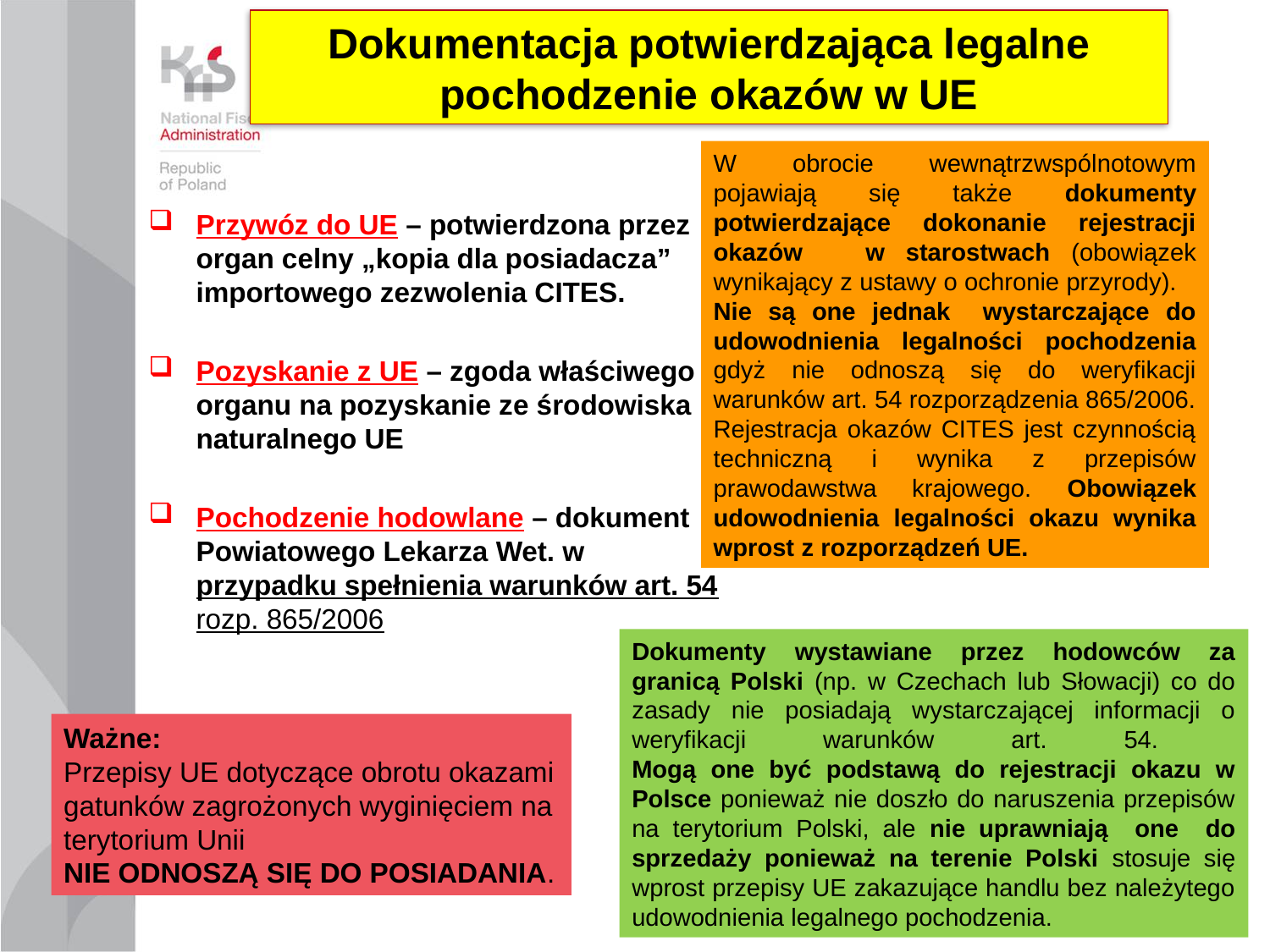

Dokumentacja potwierdzająca legalne pochodzenie okazów w UE
W obrocie wewnątrzwspólnotowym pojawiają się także dokumenty potwierdzające dokonanie rejestracji okazów   w starostwach (obowiązek wynikający z ustawy o ochronie przyrody).
Nie są one jednak  wystarczające do udowodnienia legalności pochodzenia gdyż nie odnoszą się do weryfikacji warunków art. 54 rozporządzenia 865/2006. Rejestracja okazów CITES jest czynnością techniczną i wynika z przepisów prawodawstwa krajowego. Obowiązek udowodnienia legalności okazu wynika wprost z rozporządzeń UE.
Przywóz do UE – potwierdzona przez organ celny „kopia dla posiadacza” importowego zezwolenia CITES.

Pozyskanie z UE – zgoda właściwego organu na pozyskanie ze środowiska naturalnego UE

Pochodzenie hodowlane – dokument Powiatowego Lekarza Wet. w przypadku spełnienia warunków art. 54 rozp. 865/2006
Dokumenty wystawiane przez hodowców za granicą Polski (np. w Czechach lub Słowacji) co do zasady nie posiadają wystarczającej informacji o weryfikacji warunków art. 54.
Mogą one być podstawą do rejestracji okazu w Polsce ponieważ nie doszło do naruszenia przepisów na terytorium Polski, ale nie uprawniają  one  do sprzedaży ponieważ na terenie Polski stosuje się wprost przepisy UE zakazujące handlu bez należytego udowodnienia legalnego pochodzenia.
Ważne:
Przepisy UE dotyczące obrotu okazami gatunków zagrożonych wyginięciem na terytorium Unii
NIE ODNOSZĄ SIĘ DO POSIADANIA.